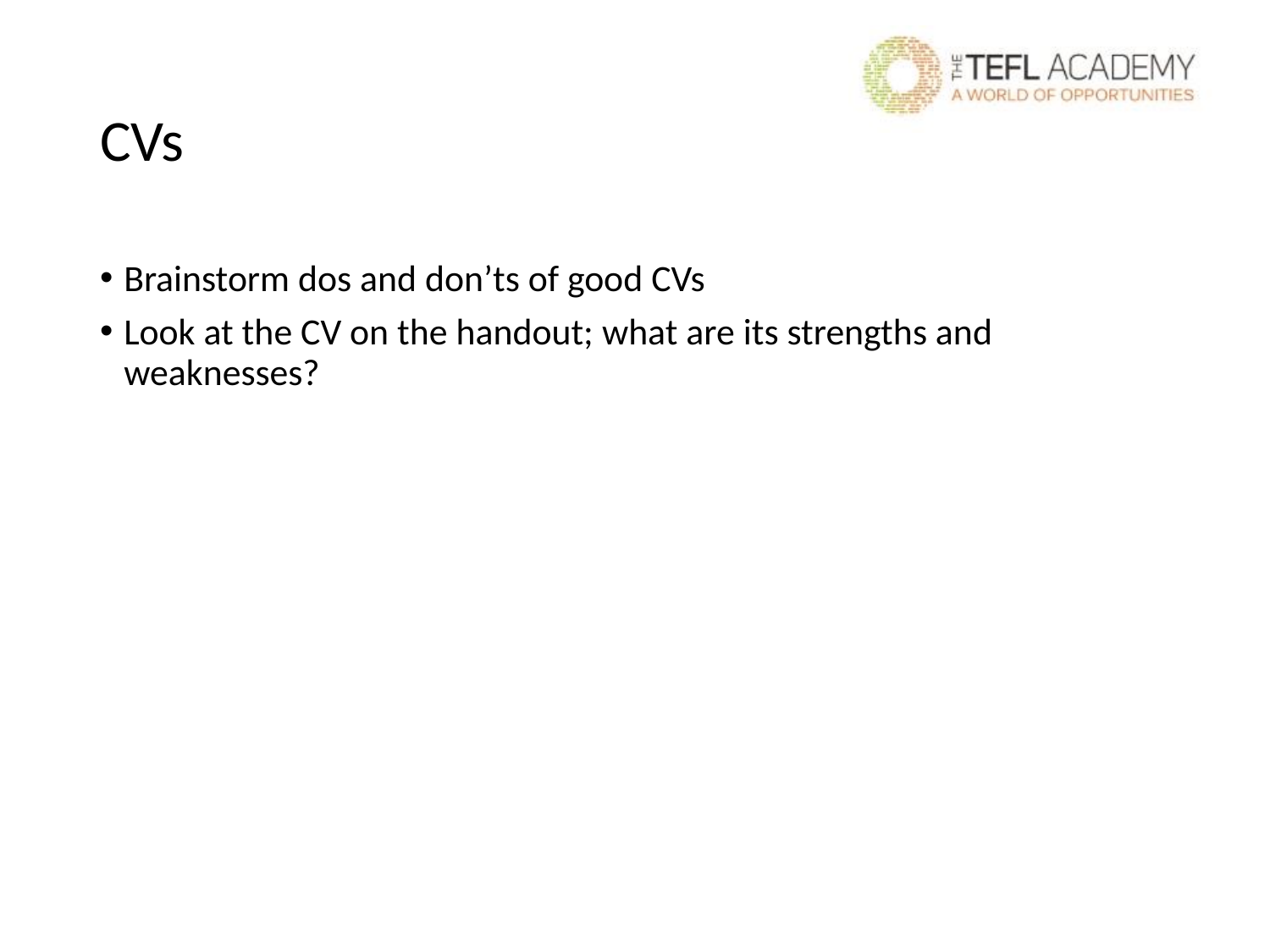

# CVs
Brainstorm dos and don’ts of good CVs
Look at the CV on the handout; what are its strengths and weaknesses?